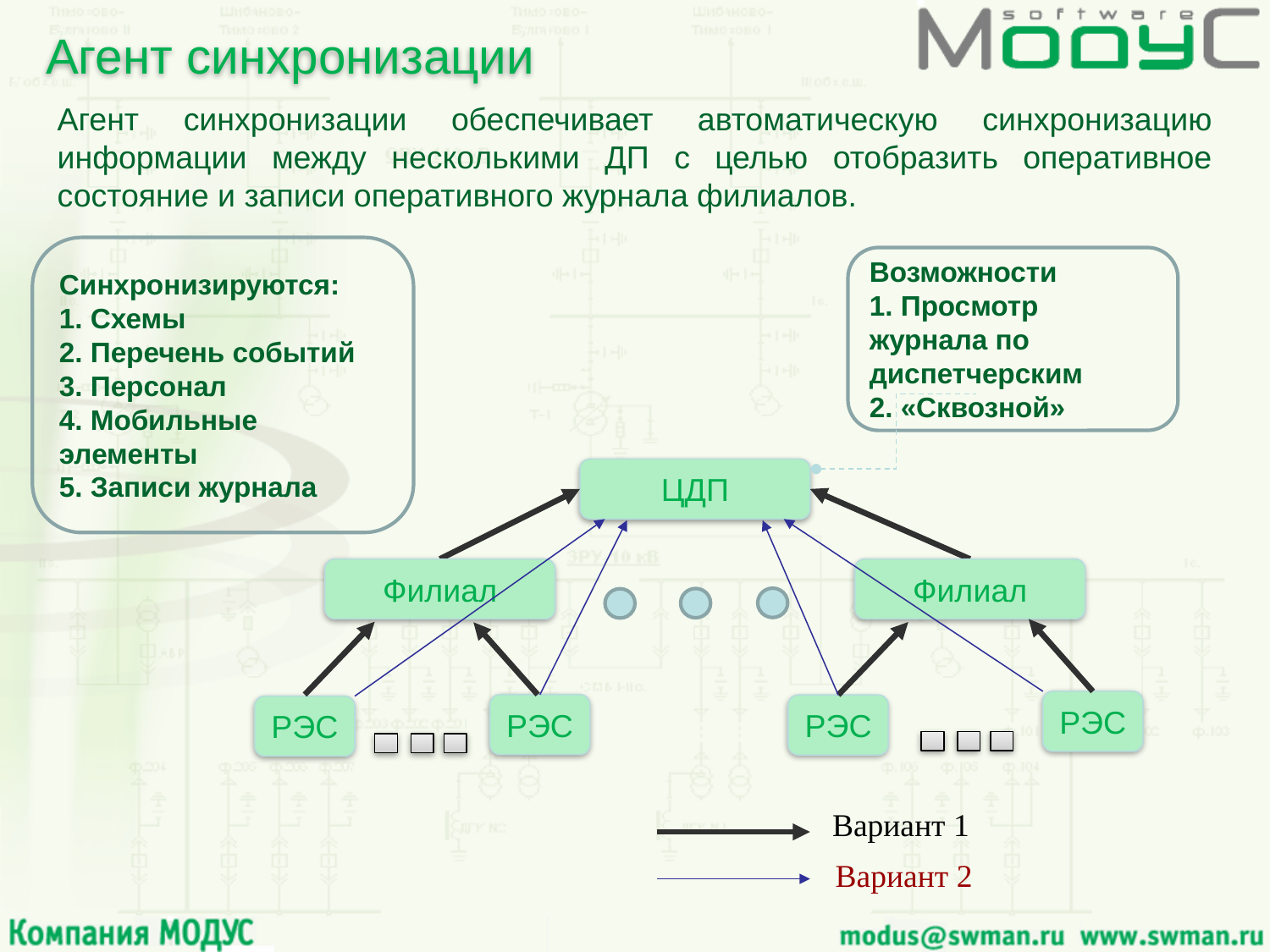

# Агент синхронизации
Агент синхронизации обеспечивает автоматическую синхронизацию информации между несколькими ДП с целью отобразить оперативное состояние и записи оперативного журнала филиалов.
Синхронизируются:
1. Схемы
2. Перечень событий
3. Персонал
4. Мобильные элементы
5. Записи журнала
Возможности
1. Просмотр журнала по диспетчерским
2. «Сквозной»
ЦДП
Филиал
Филиал

РЭС
РЭС
РЭС
РЭС

Вариант 1
Вариант 2